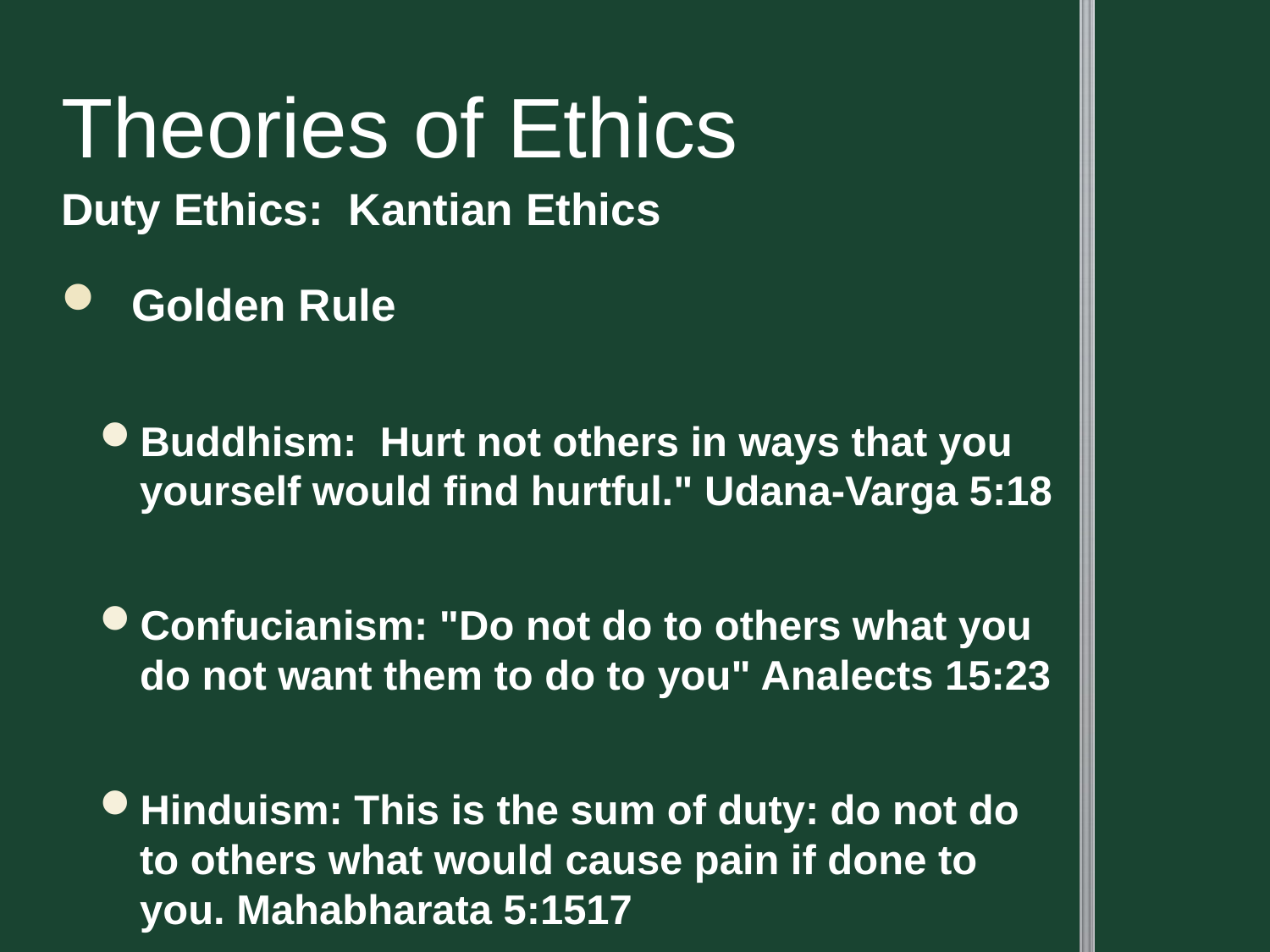

# Theories of Ethics
Duty Ethics:  Kantian Ethics
Golden Rule

Buddhism:  Hurt not others in ways that you yourself would find hurtful." Udana-Varga 5:18

Confucianism: "Do not do to others what you do not want them to do to you" Analects 15:23

Hinduism: This is the sum of duty: do not do to others what would cause pain if done to you. Mahabharata 5:1517